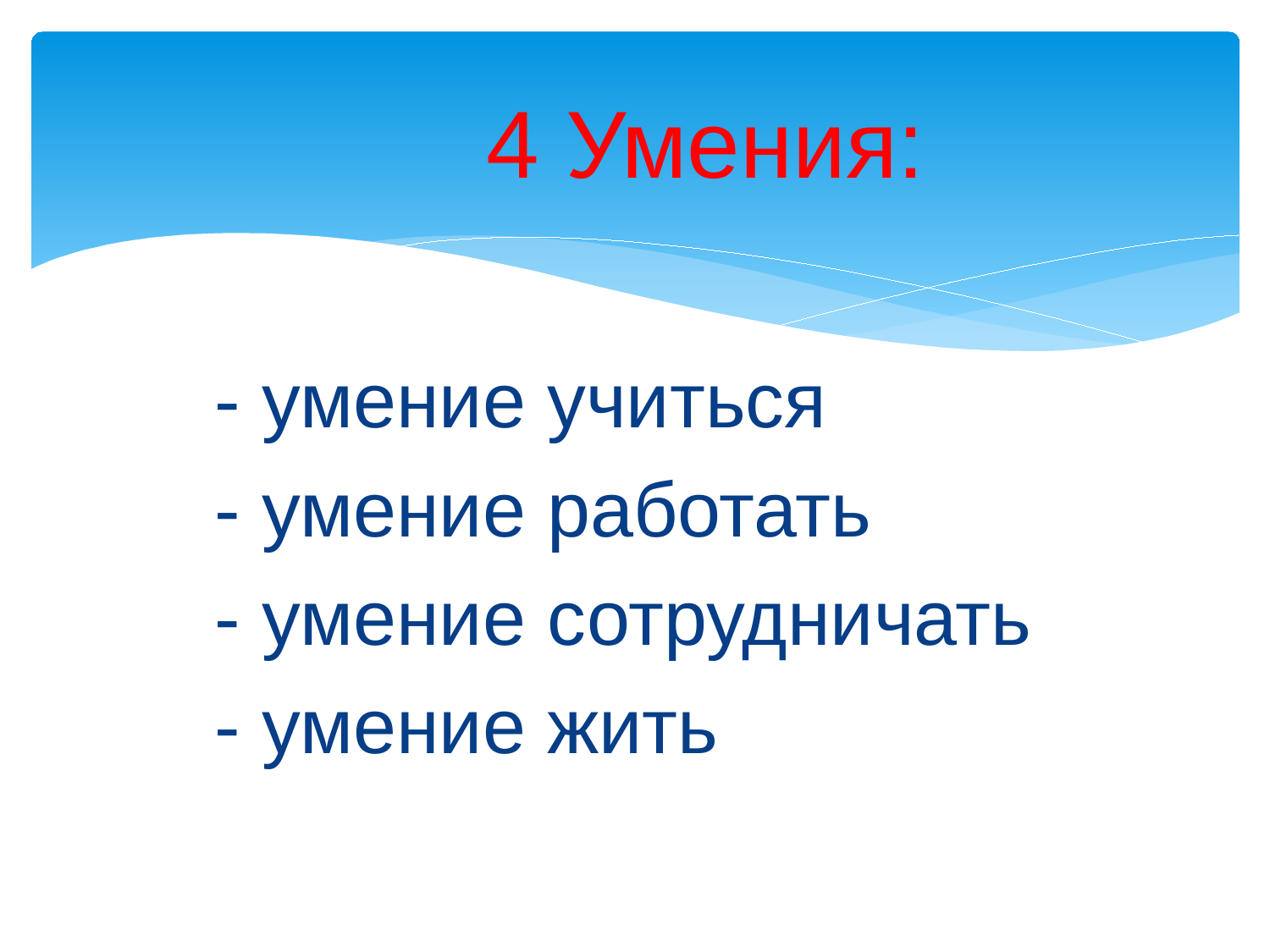

4 Умения:

	- умение учиться
	- умение работать
	- умение сотрудничать
	- умение жить